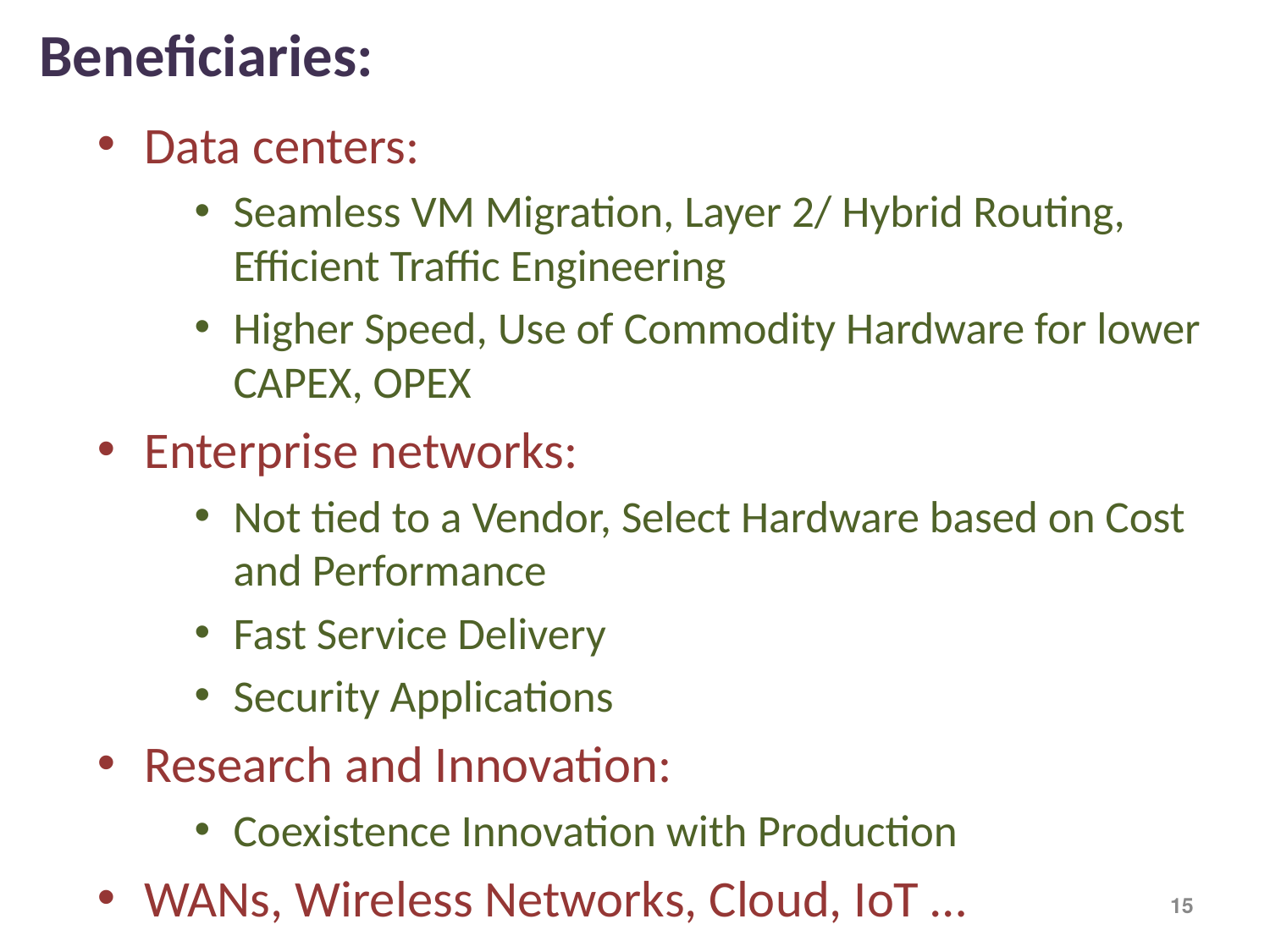

# Beneficiaries:
Data centers:
Seamless VM Migration, Layer 2/ Hybrid Routing, Efficient Traffic Engineering
Higher Speed, Use of Commodity Hardware for lower CAPEX, OPEX
Enterprise networks:
Not tied to a Vendor, Select Hardware based on Cost and Performance
Fast Service Delivery
Security Applications
Research and Innovation:
Coexistence Innovation with Production
WANs, Wireless Networks, Cloud, IoT …
15